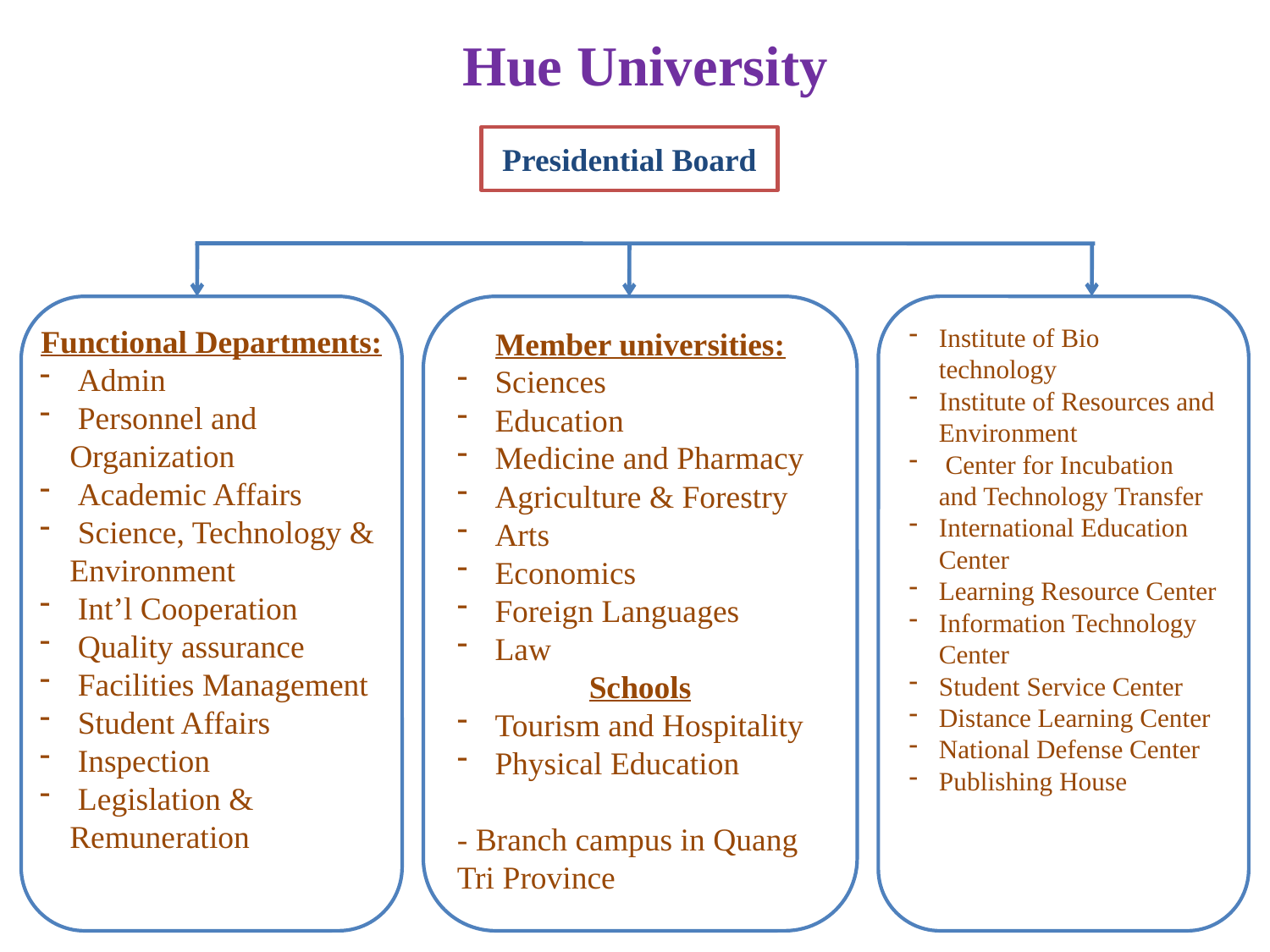

# Hue University
Presidential Board
Functional Departments:
 Admin
 Personnel and Organization
 Academic Affairs
 Science, Technology & Environment
 Int’l Cooperation
 Quality assurance
 Facilities Management
 Student Affairs
 Inspection
 Legislation & Remuneration
Member universities:
 Sciences
 Education
 Medicine and Pharmacy
 Agriculture & Forestry
 Arts
 Economics
 Foreign Languages
 Law
Schools
 Tourism and Hospitality
 Physical Education

- Branch campus in Quang Tri Province

Institute of Bio technology
Institute of Resources and Environment
 Center for Incubation and Technology Transfer
International Education Center
Learning Resource Center
Information Technology Center
Student Service Center
Distance Learning Center
National Defense Center
Publishing House